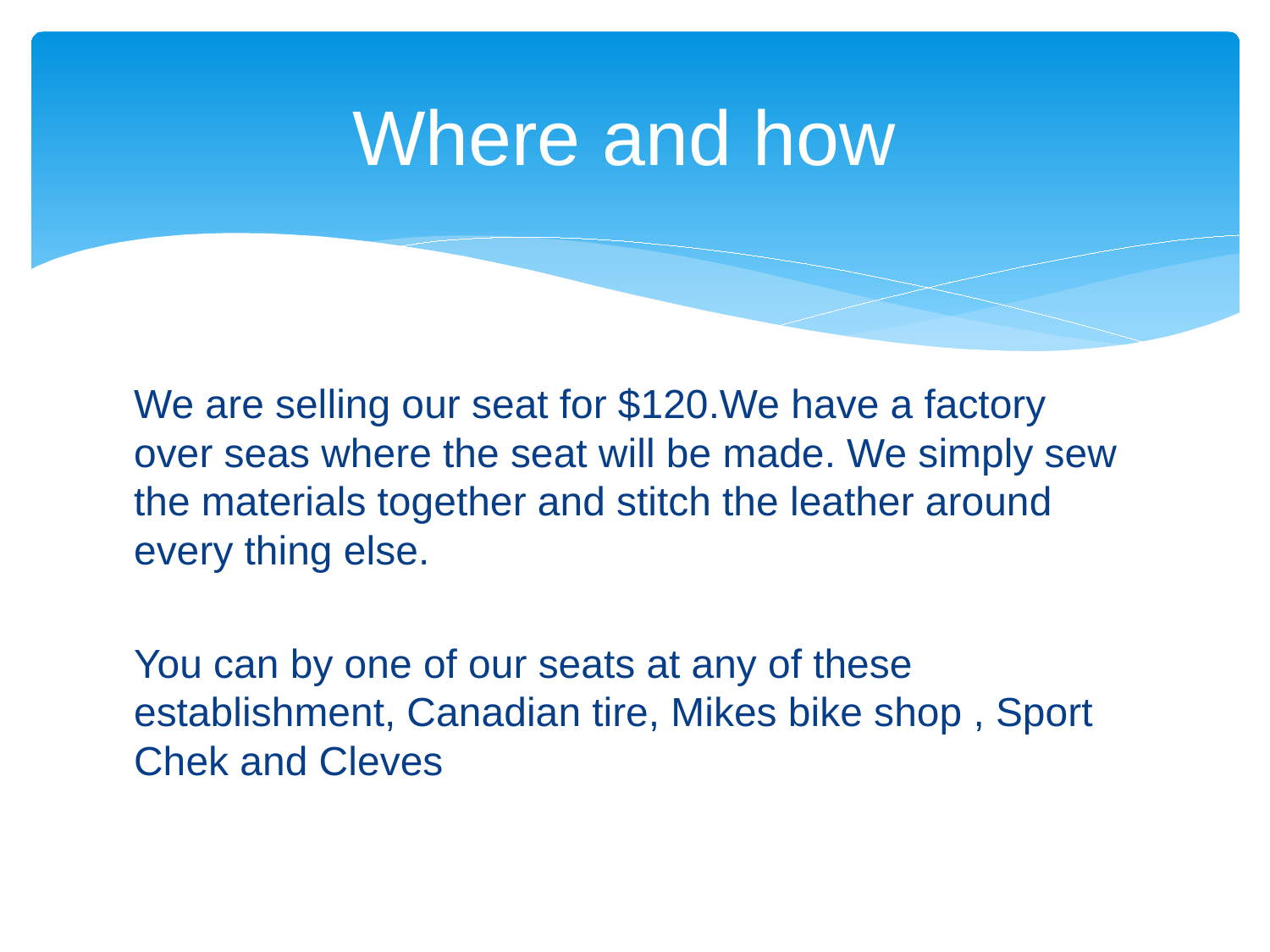

# Where and how
We are selling our seat for $120.We have a factory over seas where the seat will be made. We simply sew the materials together and stitch the leather around every thing else.

You can by one of our seats at any of these establishment, Canadian tire, Mikes bike shop , Sport Chek and Cleves